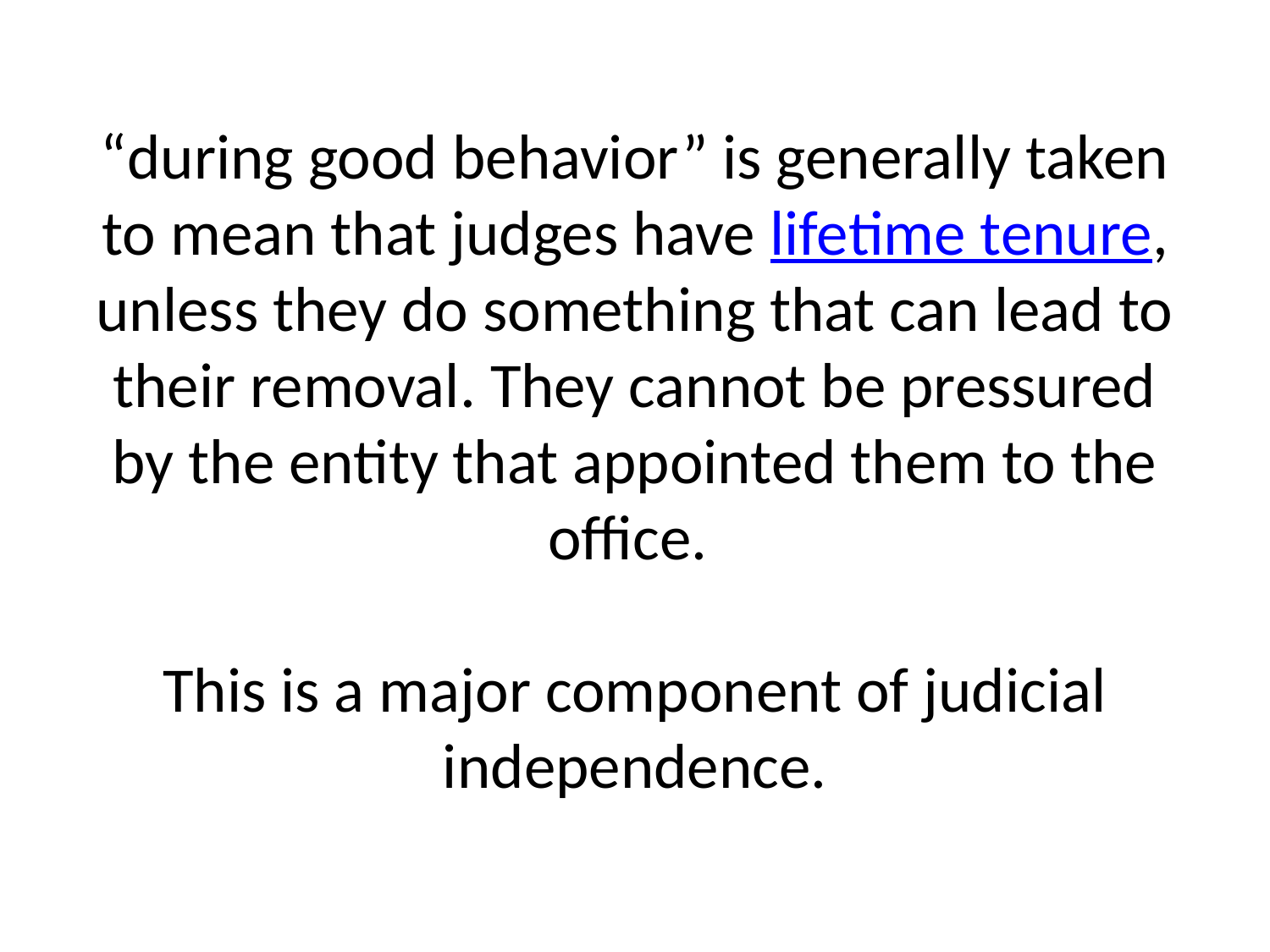

# “during good behavior” is generally taken to mean that judges have lifetime tenure, unless they do something that can lead to their removal. They cannot be pressured by the entity that appointed them to the office. This is a major component of judicial independence.